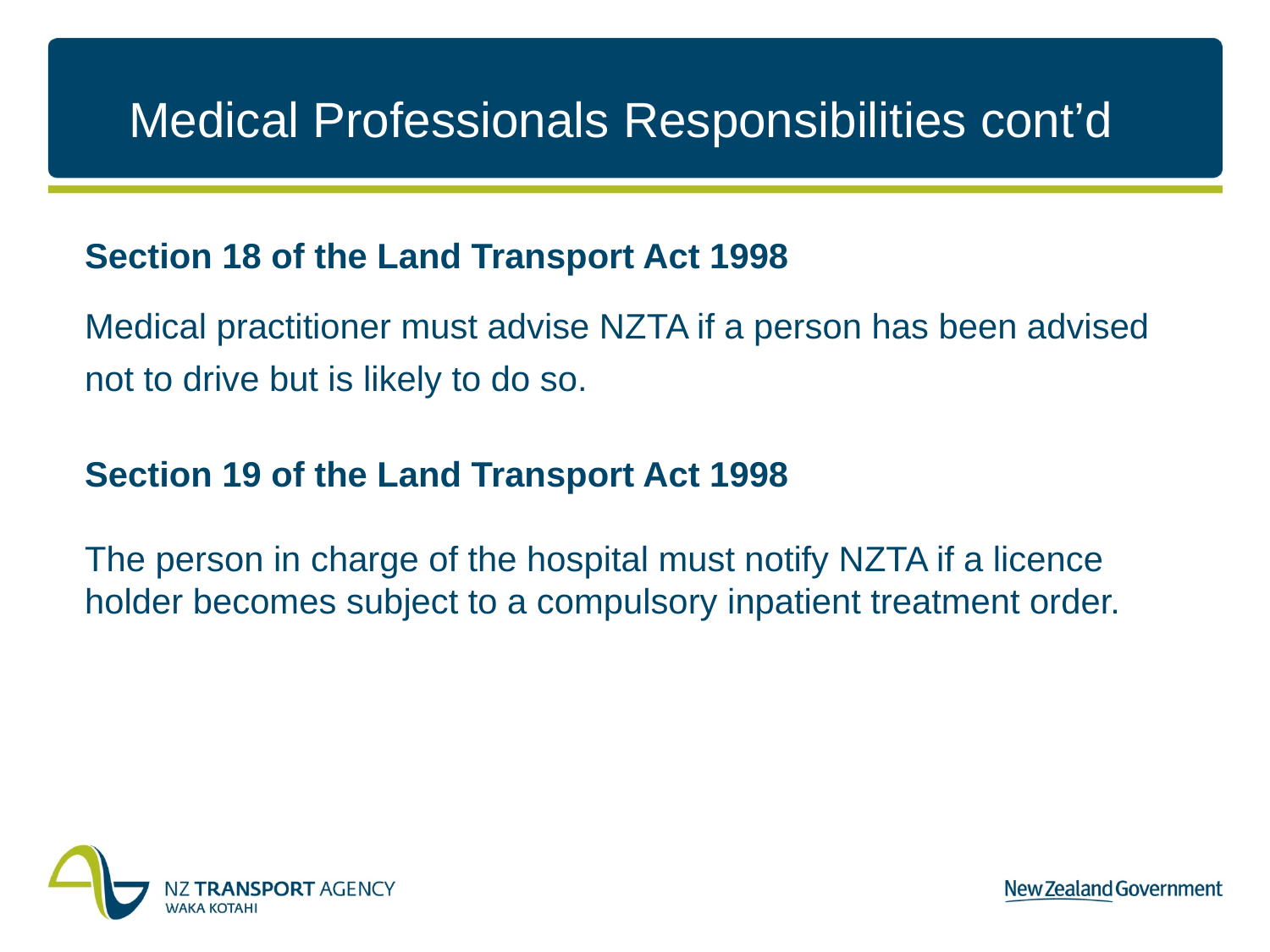

# Medical Professionals Responsibilities cont’d
Section 18 of the Land Transport Act 1998
Medical practitioner must advise NZTA if a person has been advised not to drive but is likely to do so.

Section 19 of the Land Transport Act 1998

The person in charge of the hospital must notify NZTA if a licence holder becomes subject to a compulsory inpatient treatment order.